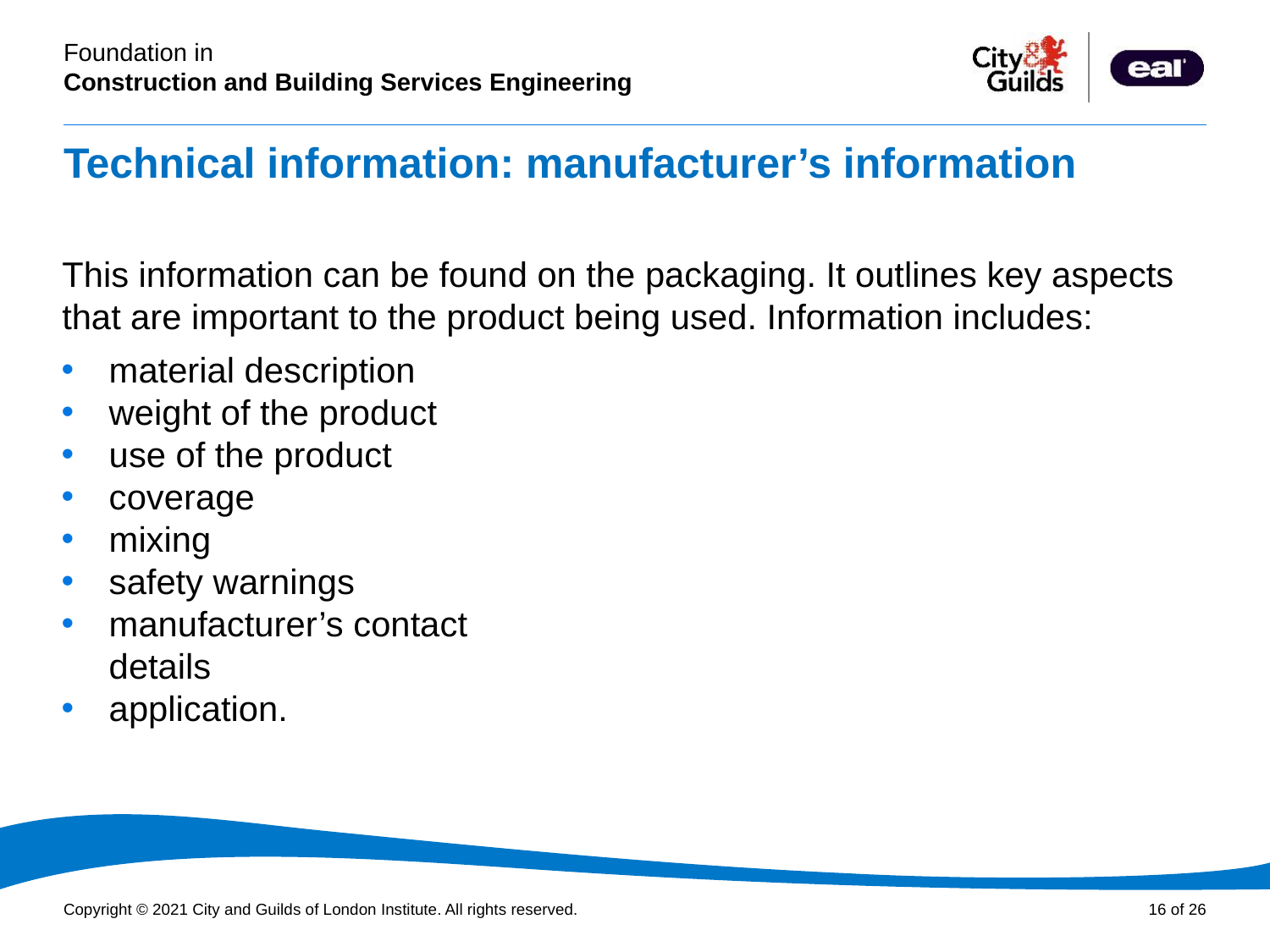

# Technical information: manufacturer’s information

PowerPoint presentation
This information can be found on the packaging. It outlines key aspects that are important to the product being used. Information includes:

material description
weight of the product
use of the product
coverage
mixing
safety warnings
manufacturer’s contact details
application.